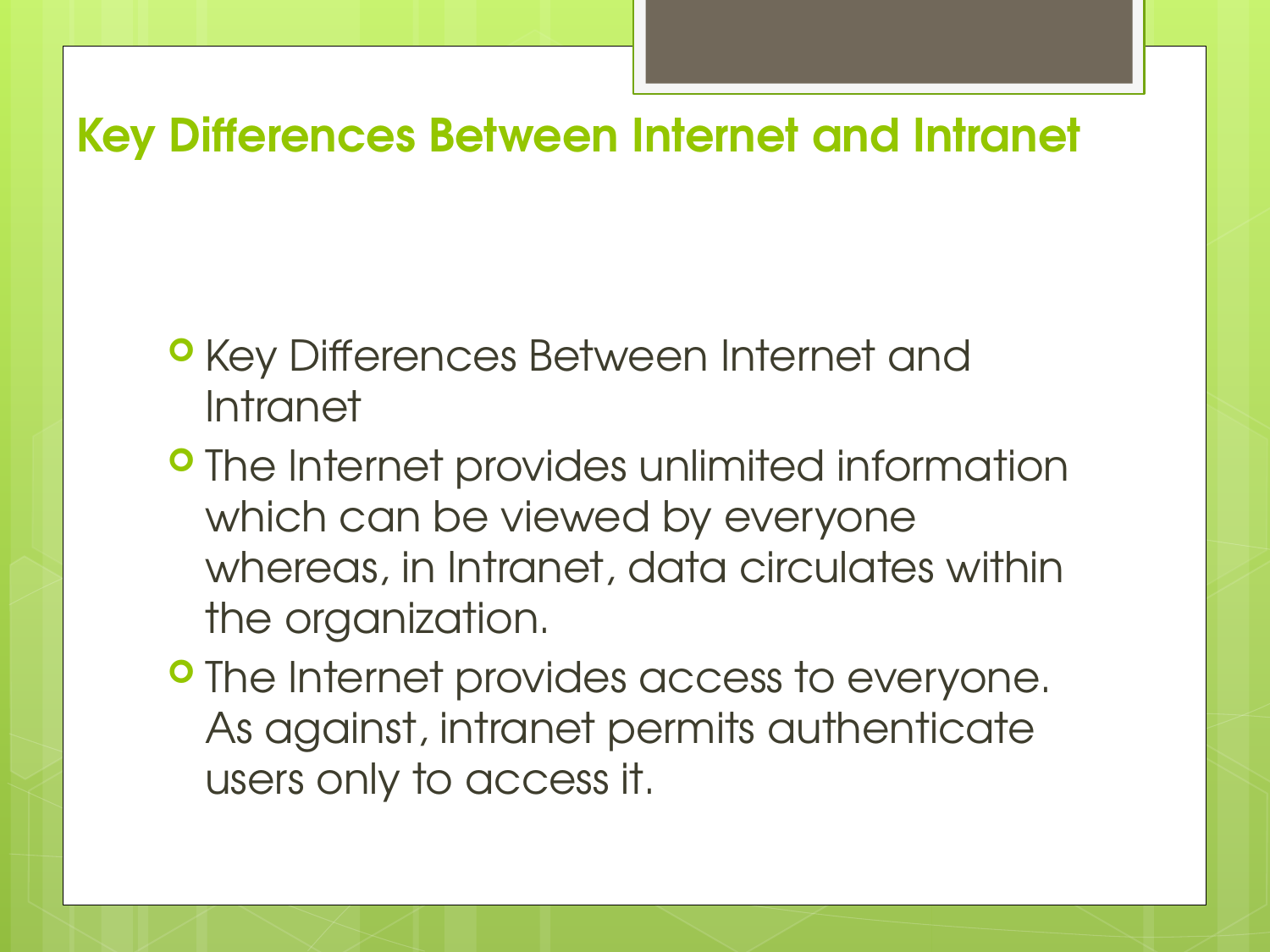

# Key Differences Between Internet and Intranet
Key Differences Between Internet and Intranet
The Internet provides unlimited information which can be viewed by everyone whereas, in Intranet, data circulates within the organization.
The Internet provides access to everyone. As against, intranet permits authenticate users only to access it.